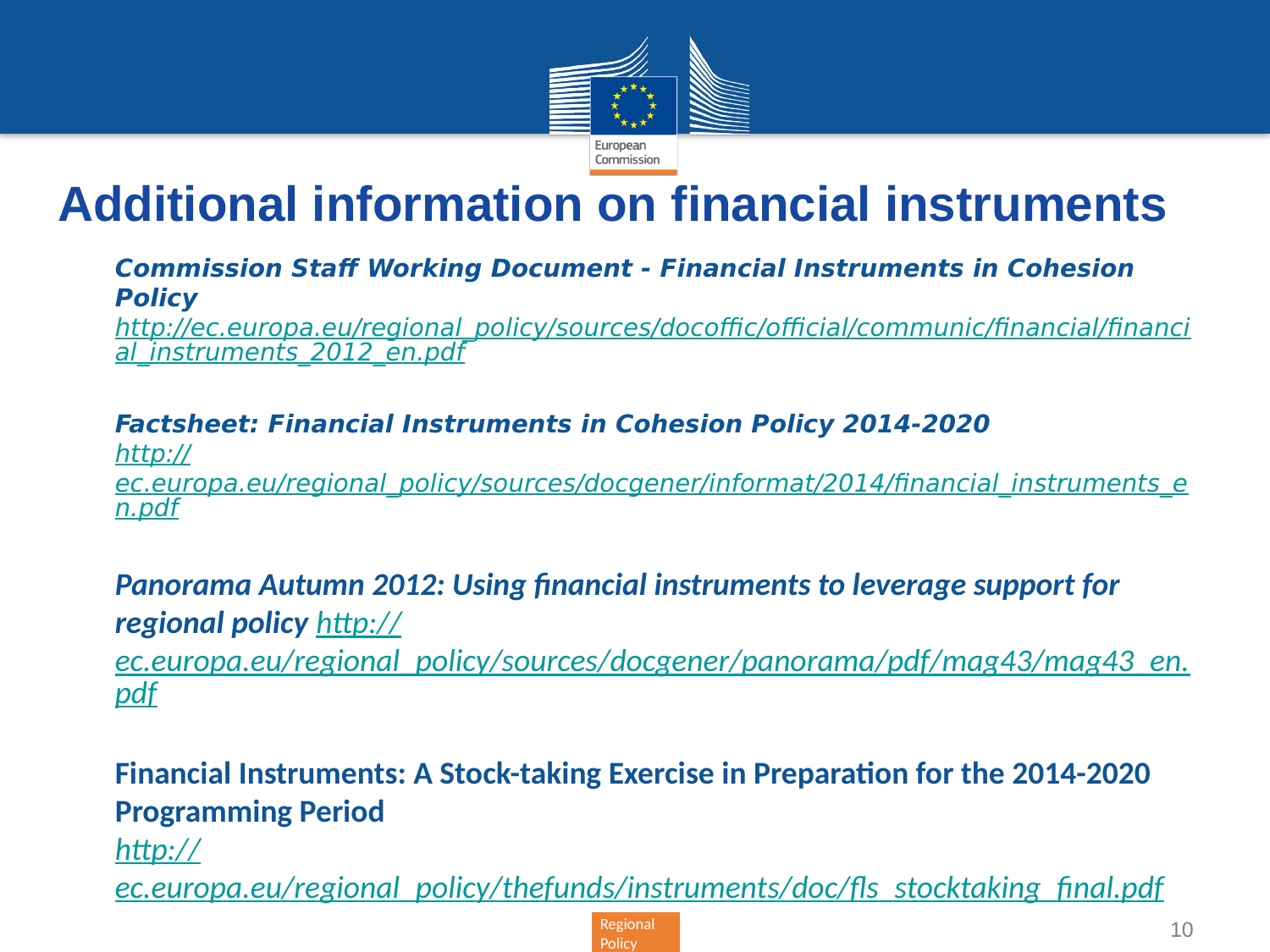

# Additional information on financial instruments
Commission Staff Working Document - Financial Instruments in Cohesion Policy
http://ec.europa.eu/regional_policy/sources/docoffic/official/communic/financial/financial_instruments_2012_en.pdf
Factsheet: Financial Instruments in Cohesion Policy 2014-2020
http://ec.europa.eu/regional_policy/sources/docgener/informat/2014/financial_instruments_en.pdf
Panorama Autumn 2012: Using financial instruments to leverage support for regional policy http://ec.europa.eu/regional_policy/sources/docgener/panorama/pdf/mag43/mag43_en.pdf
Financial Instruments: A Stock-taking Exercise in Preparation for the 2014-2020 Programming Period
http://ec.europa.eu/regional_policy/thefunds/instruments/doc/fls_stocktaking_final.pdf

10